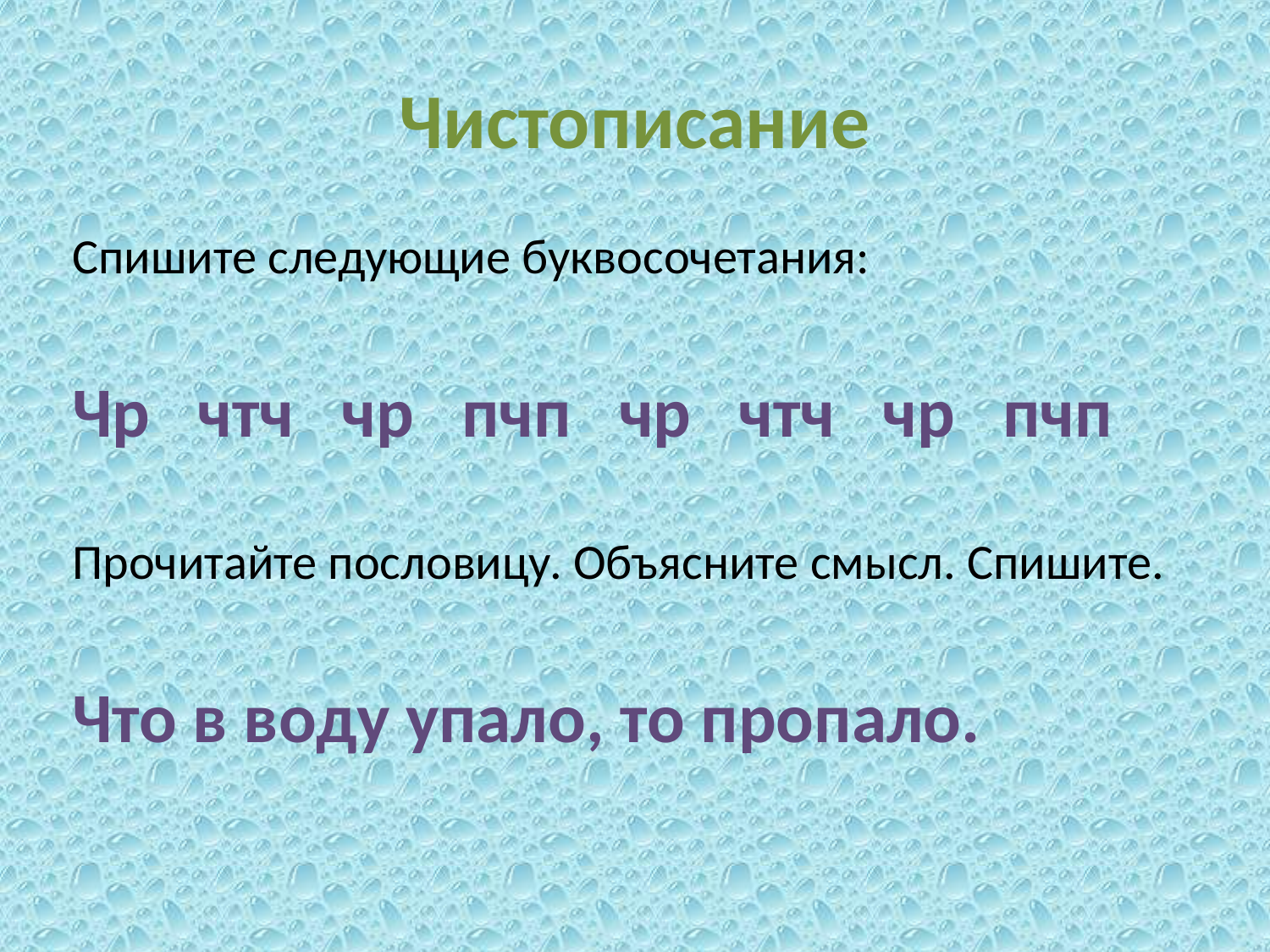

# Чистописание
Спишите следующие буквосочетания:

Чр   чтч   чр   пчп   чр   чтч   чр   пчп

Прочитайте пословицу. Объясните смысл. Спишите.

Что в воду упало, то пропало.